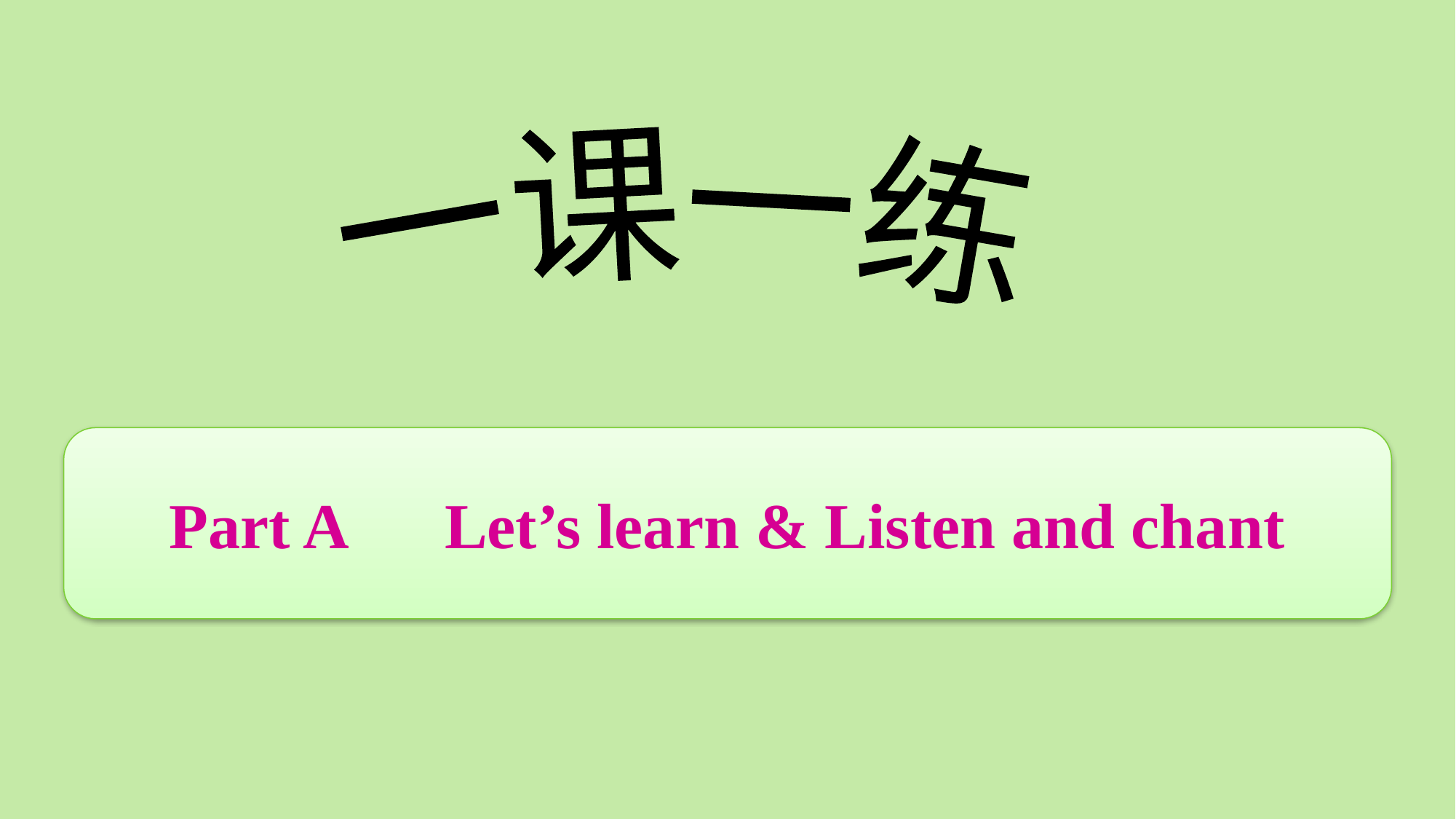

Part A　Let’s learn & Listen and chant